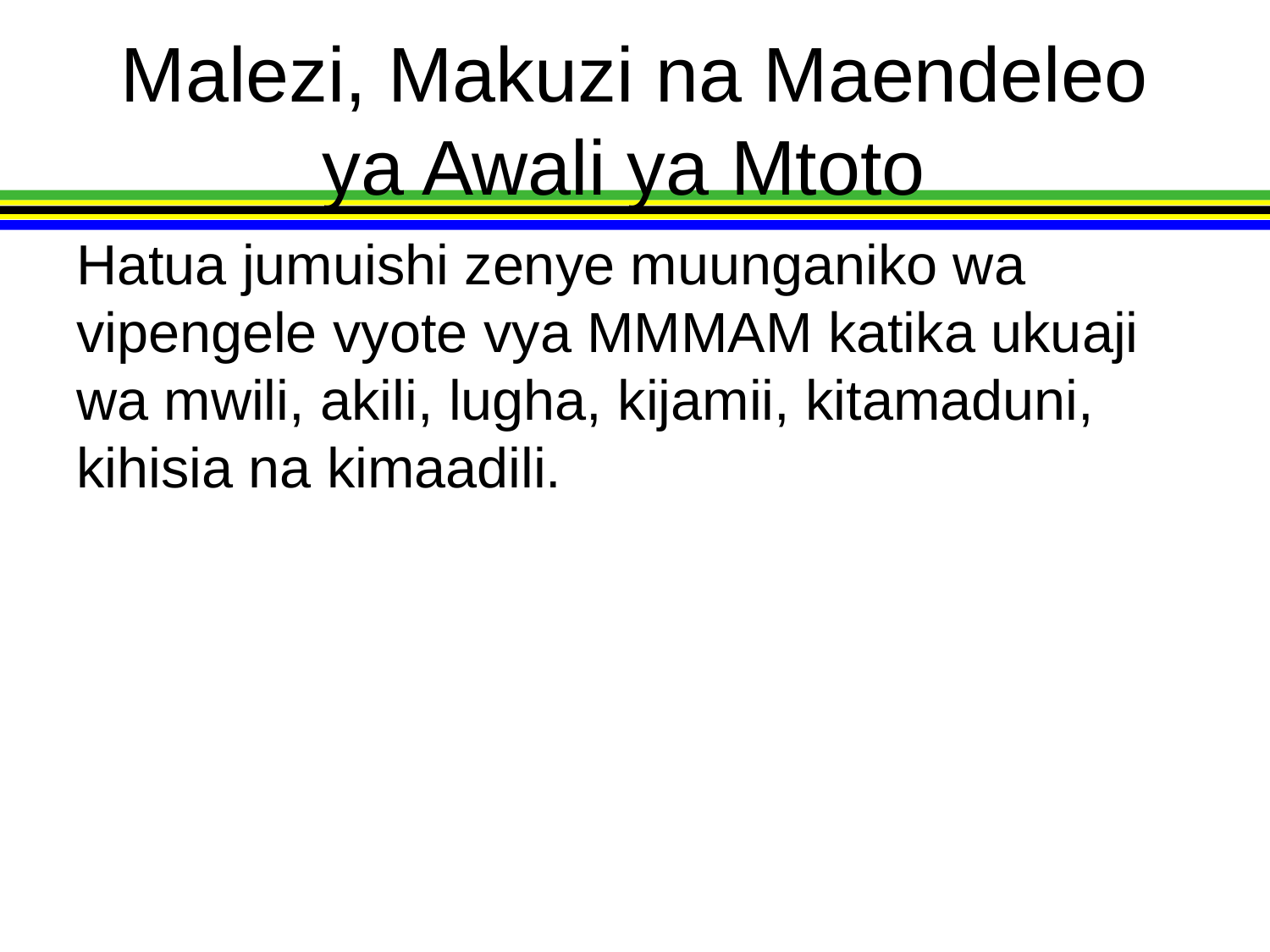

# Malezi, Makuzi na Maendeleo ya Awali ya Mtoto
Hatua jumuishi zenye muunganiko wa vipengele vyote vya MMMAM katika ukuaji wa mwili, akili, lugha, kijamii, kitamaduni, kihisia na kimaadili.